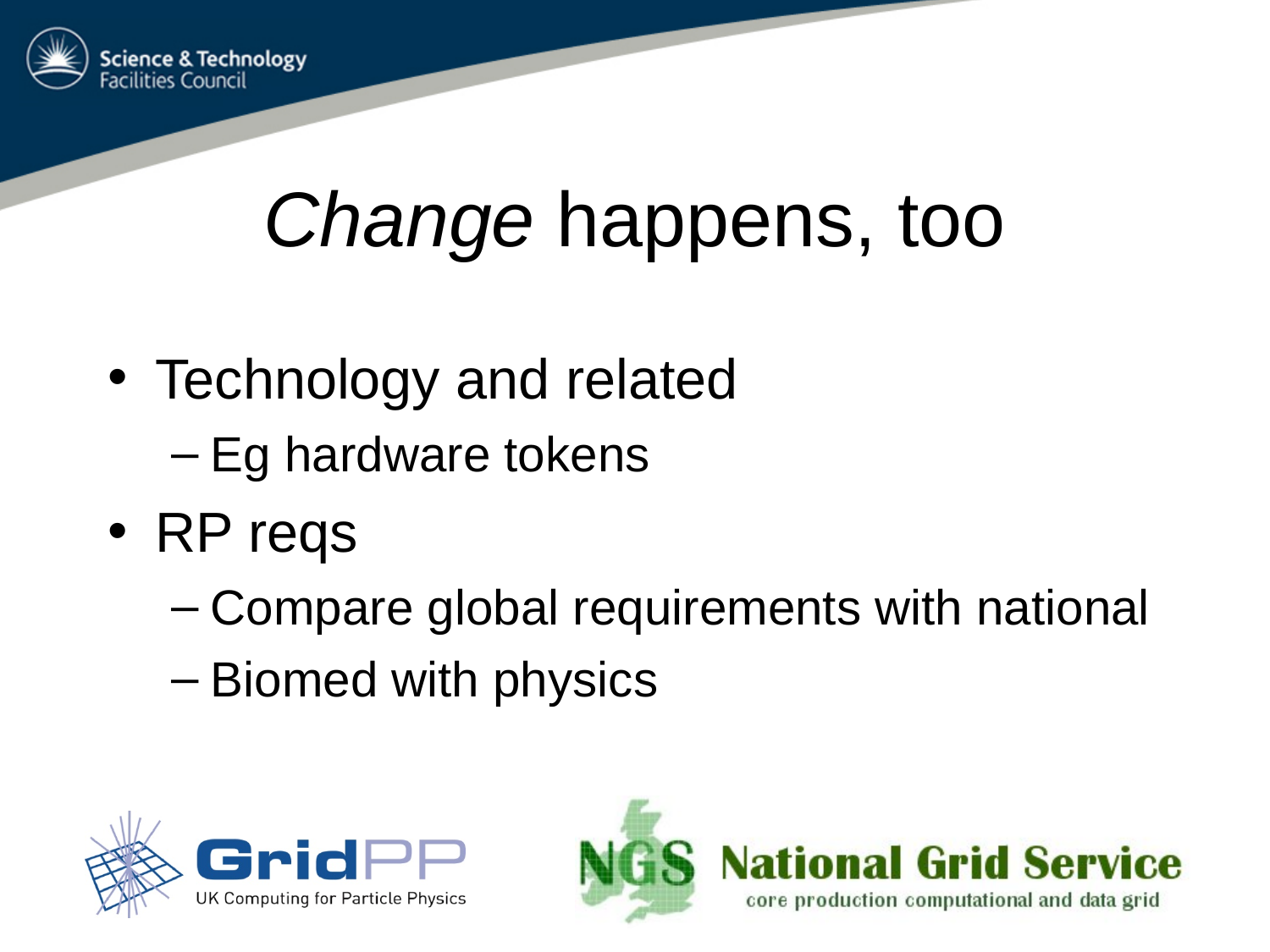

# Change happens, too
Technology and related
Eg hardware tokens
RP reqs
Compare global requirements with national
Biomed with physics